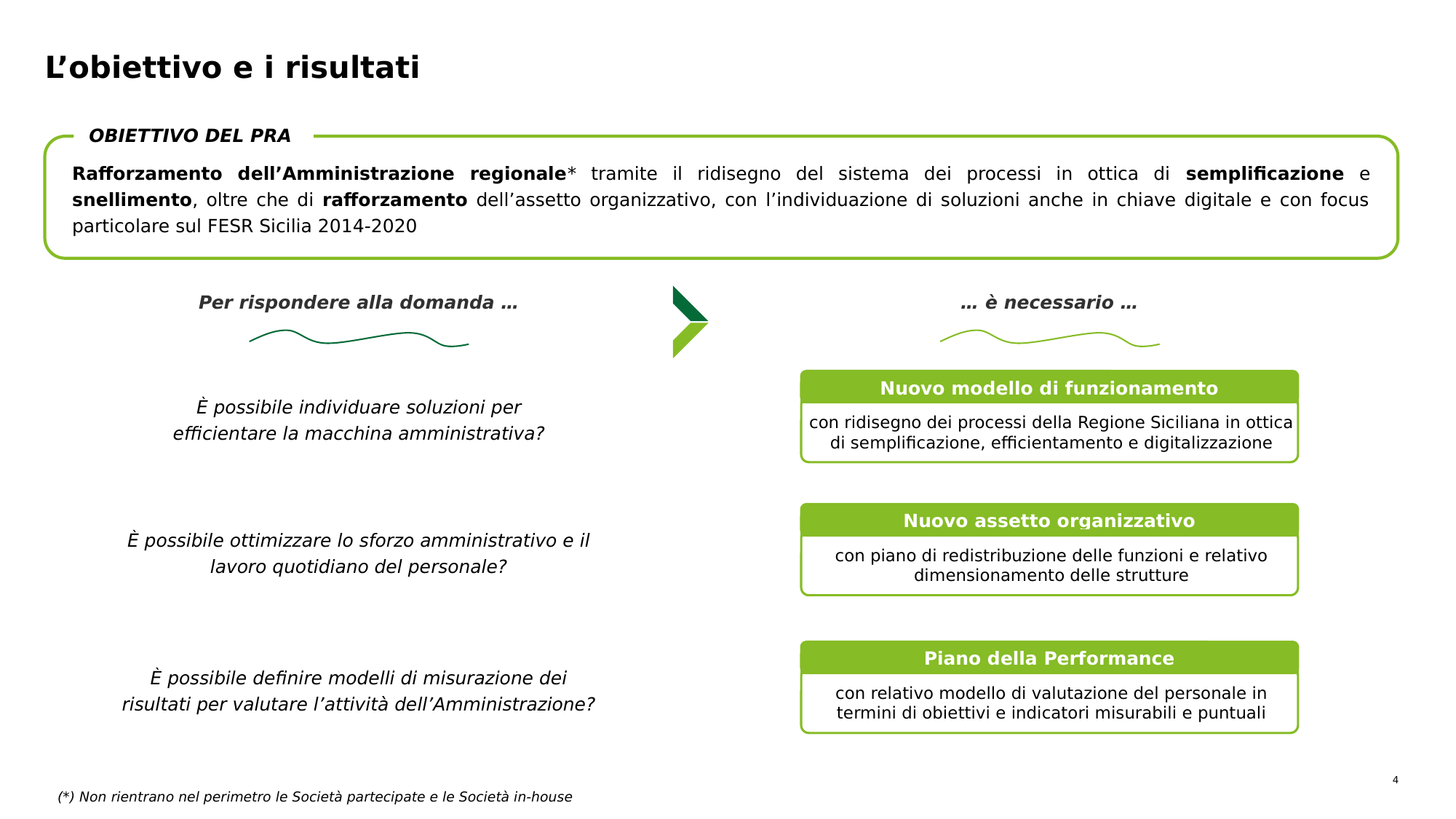

# L’obiettivo e i risultati
OBIETTIVO DEL PRA
Rafforzamento dell’Amministrazione regionale* tramite il ridisegno del sistema dei processi in ottica di semplificazione e snellimento, oltre che di rafforzamento dell’assetto organizzativo, con l’individuazione di soluzioni anche in chiave digitale e con focus particolare sul FESR Sicilia 2014-2020

Per rispondere alla domanda …
… è necessario …

Nuovo modello di funzionamento

con ridisegno dei processi della Regione Siciliana in ottica di semplificazione, efficientamento e digitalizzazione
È possibile individuare soluzioni per efficientare la macchina amministrativa?
Nuovo assetto organizzativo
con piano di redistribuzione delle funzioni e relativo dimensionamento delle strutture

È possibile ottimizzare lo sforzo amministrativo e il lavoro quotidiano del personale?
Piano della Performance
con relativo modello di valutazione del personale in termini di obiettivi e indicatori misurabili e puntuali

È possibile definire modelli di misurazione dei risultati per valutare l’attività dell’Amministrazione?
(*) Non rientrano nel perimetro le Società partecipate e le Società in-house